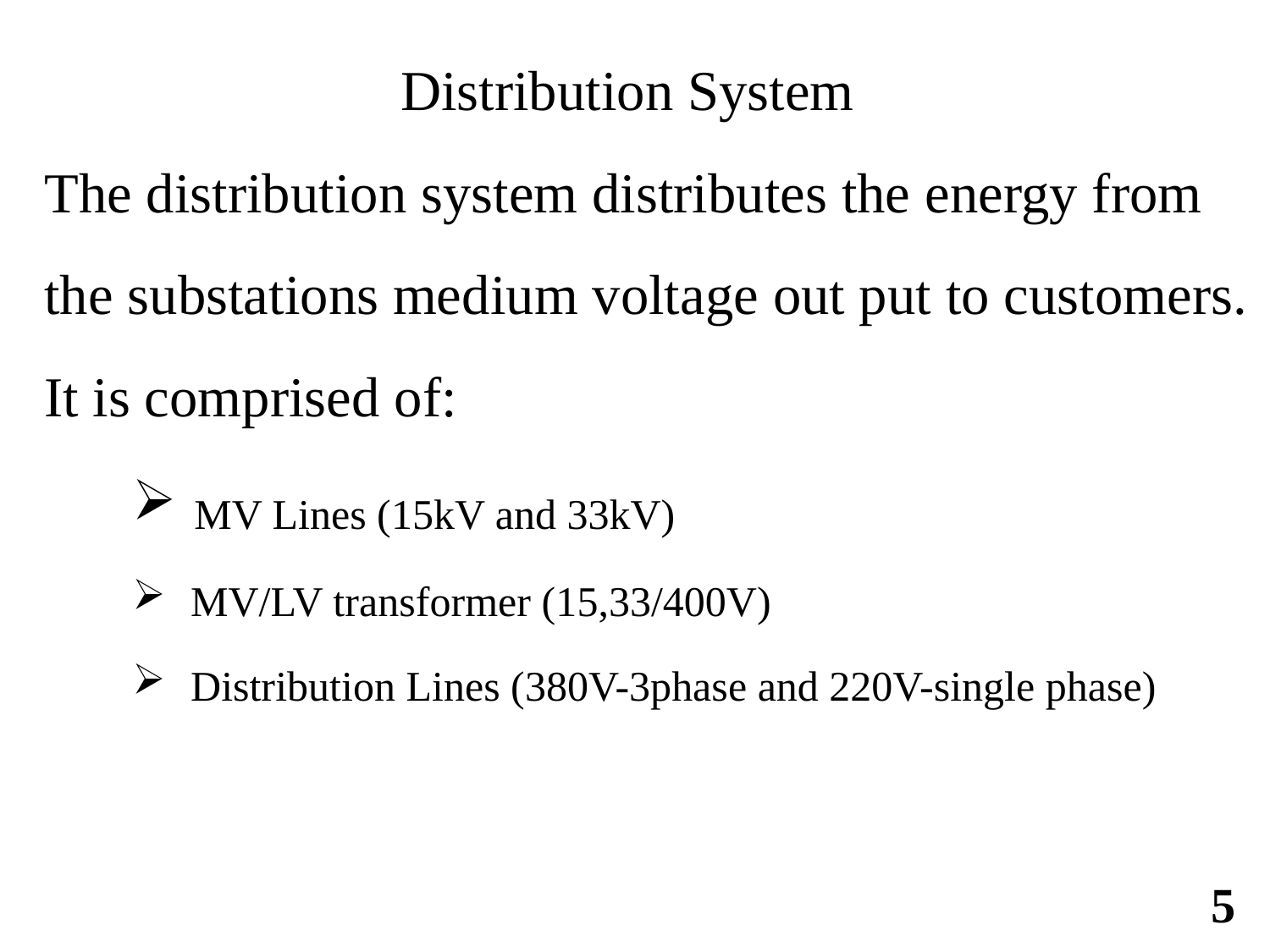

# Distribution System
The distribution system distributes the energy from the substations medium voltage out put to customers. It is comprised of:
 MV Lines (15kV and 33kV)
 MV/LV transformer (15,33/400V)
 Distribution Lines (380V-3phase and 220V-single phase)

5